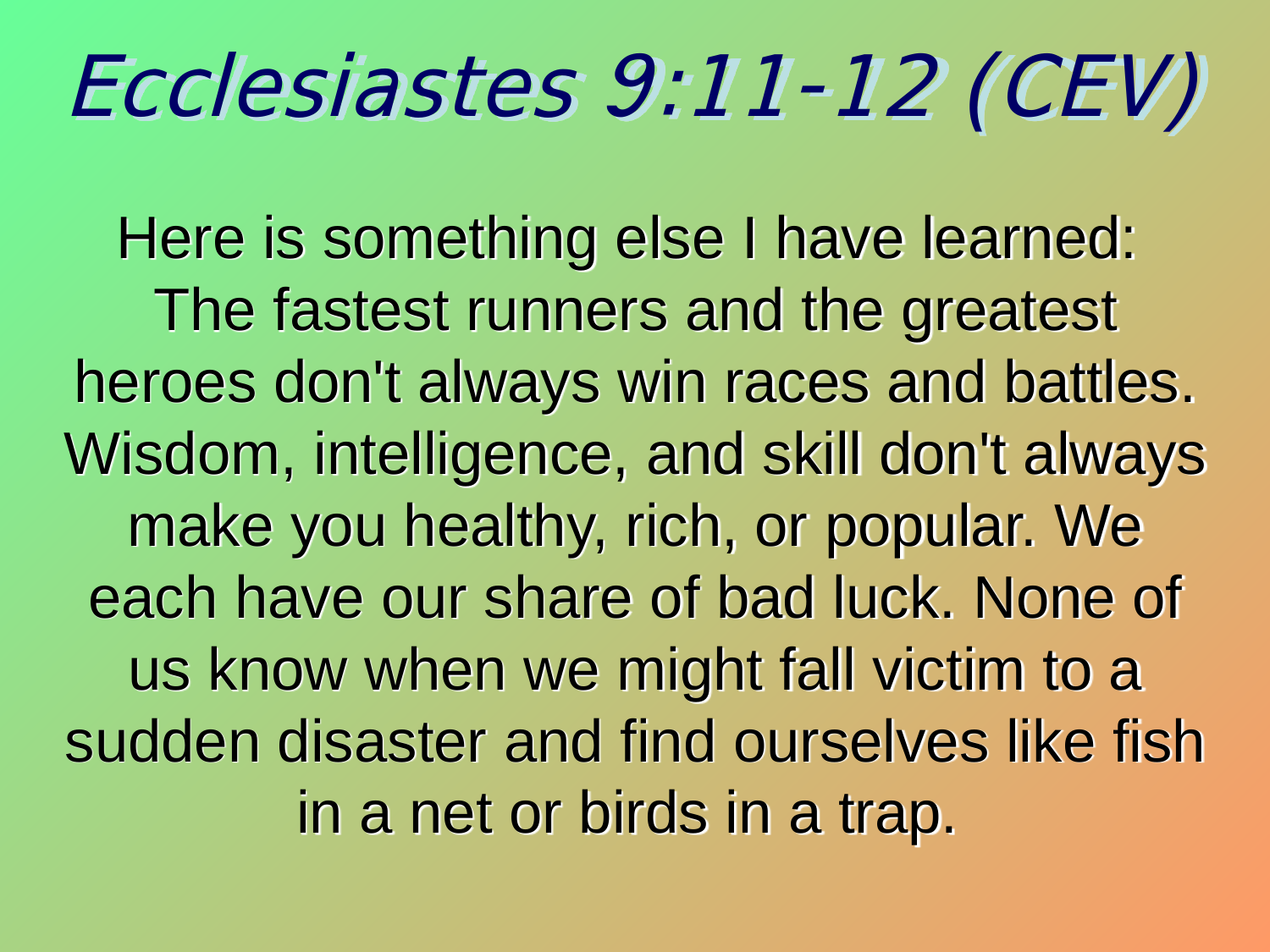

Ecclesiastes 9:11-12 (CEV)
Here is something else I have learned:
The fastest runners and the greatest heroes don't always win races and battles. Wisdom, intelligence, and skill don't always make you healthy, rich, or popular. We each have our share of bad luck. None of us know when we might fall victim to a sudden disaster and find ourselves like fish in a net or birds in a trap.